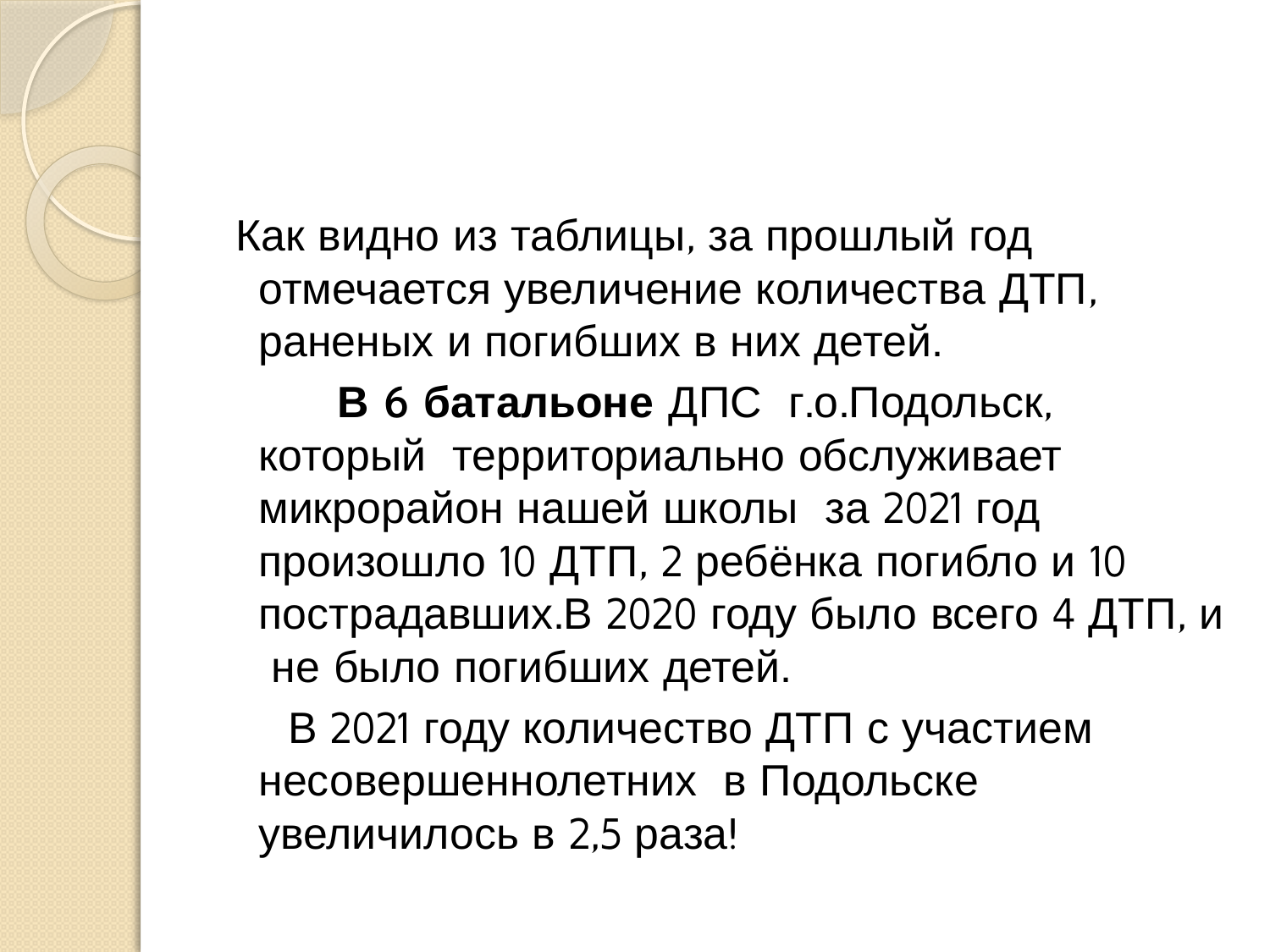

#
 Как видно из таблицы, за прошлый год отмечается увеличение количества ДТП, раненых и погибших в них детей.
        В 6 батальоне ДПС  г.о.Подольск, который  территориально обслуживает микрорайон нашей школы  за 2021 год  произошло 10 ДТП, 2 ребёнка погибло и 10 пострадавших.В 2020 году было всего 4 ДТП, и  не было погибших детей.
     В 2021 году количество ДТП с участием несовершеннолетних  в Подольске увеличилось в 2,5 раза!